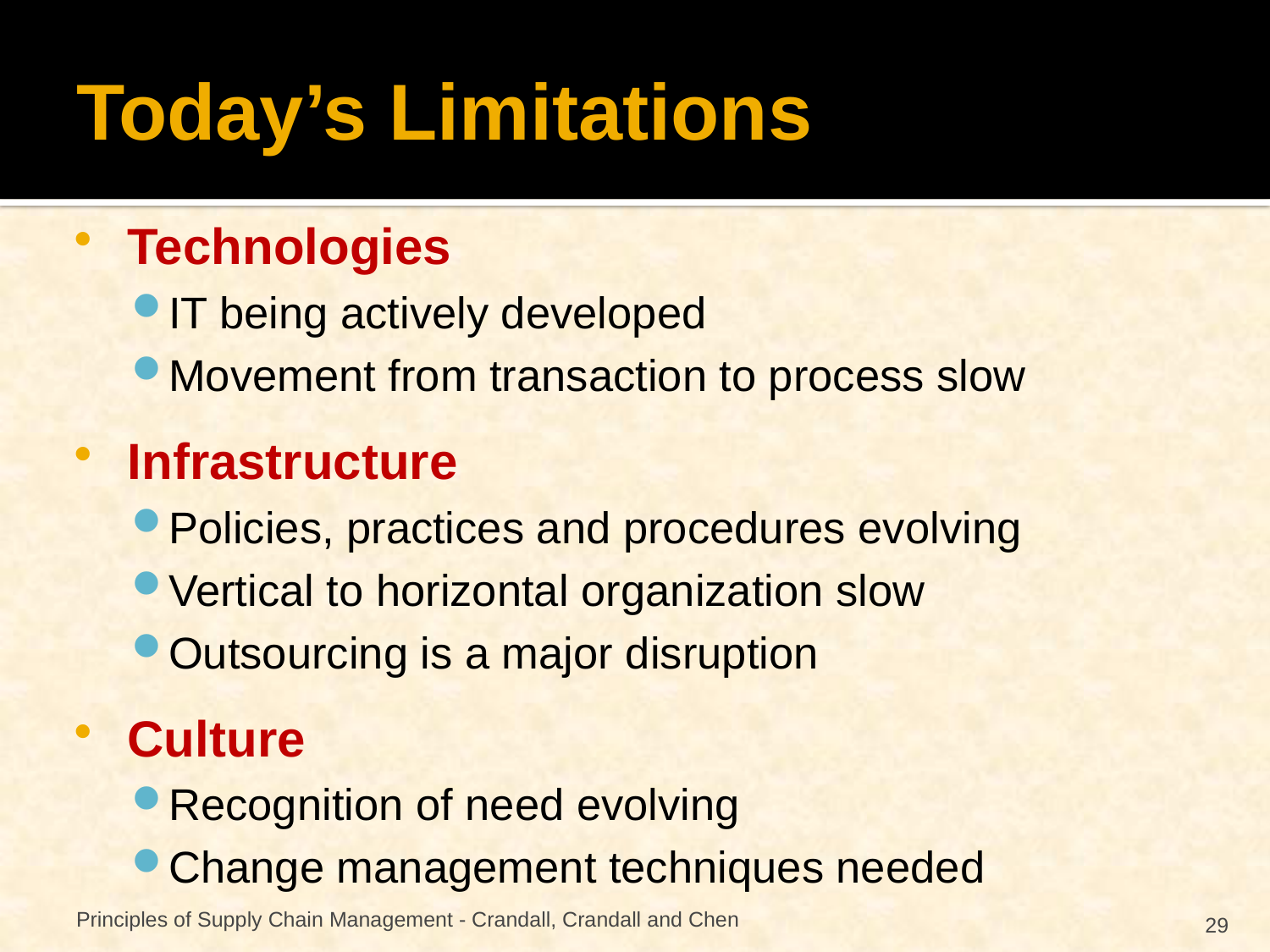

# Today’s Limitations
Technologies
IT being actively developed
Movement from transaction to process slow
Infrastructure
Policies, practices and procedures evolving
Vertical to horizontal organization slow
Outsourcing is a major disruption
Culture
Recognition of need evolving
Change management techniques needed
Principles of Supply Chain Management - Crandall, Crandall and Chen
29